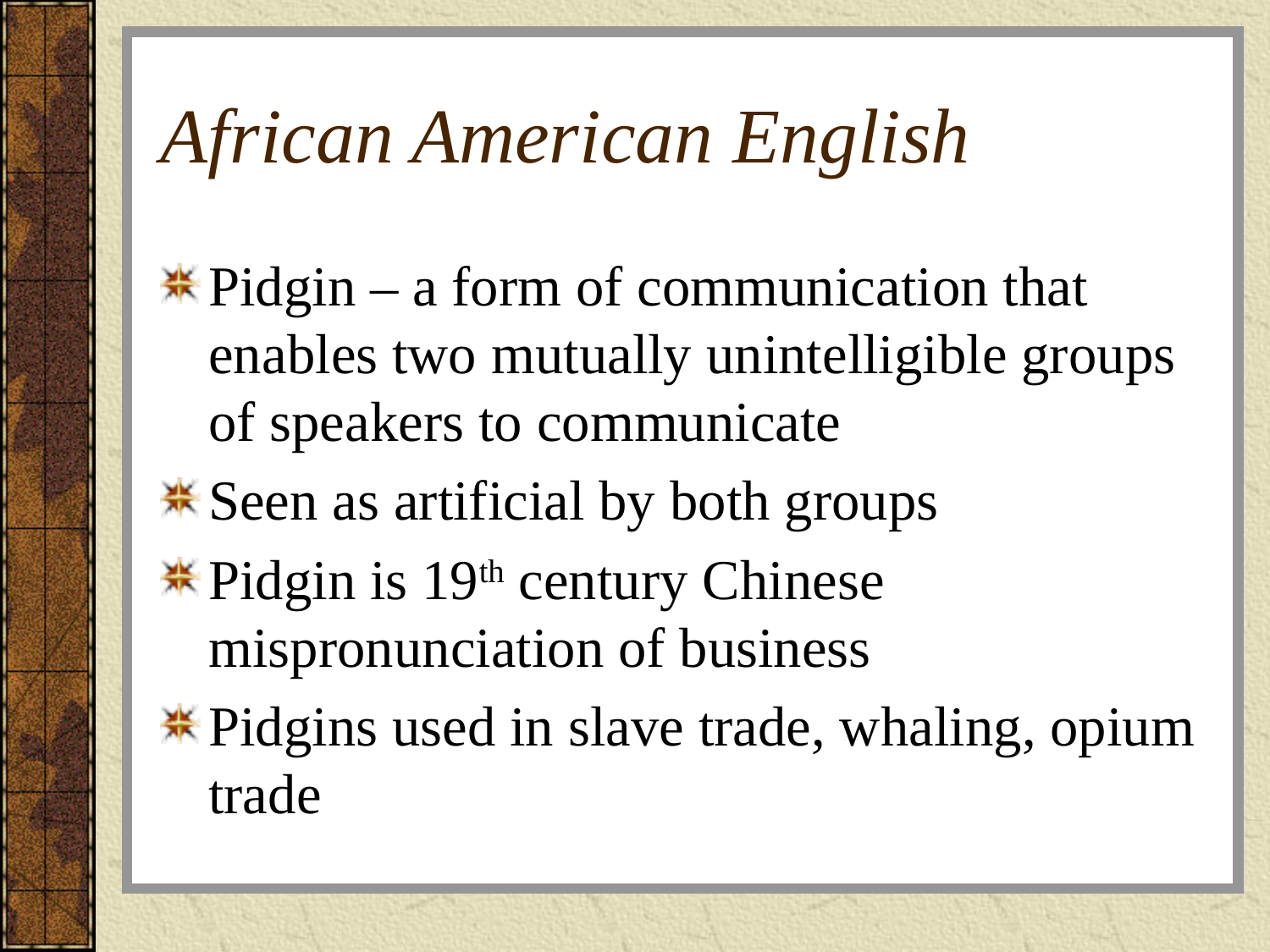

# African American English
Pidgin – a form of communication that enables two mutually unintelligible groups of speakers to communicate
Seen as artificial by both groups
Pidgin is 19th century Chinese mispronunciation of business
Pidgins used in slave trade, whaling, opium trade